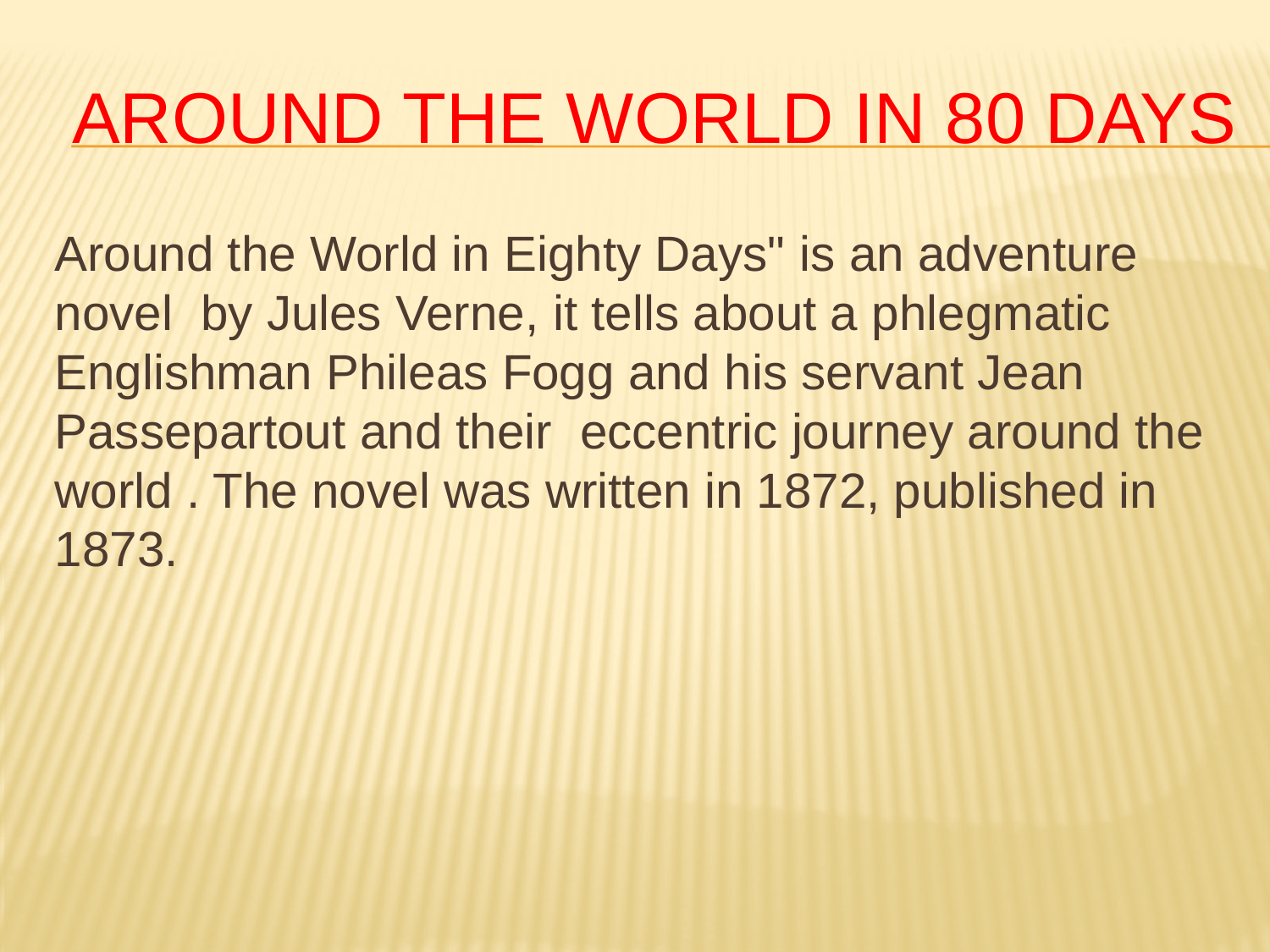

# Around the World in 80 Days
Around the World in Eighty Days" is an adventure novel  by Jules Verne, it tells about a phlegmatic Englishman Phileas Fogg and his servant Jean Passepartout and their  eccentric journey around the world . The novel was written in 1872, published in 1873.